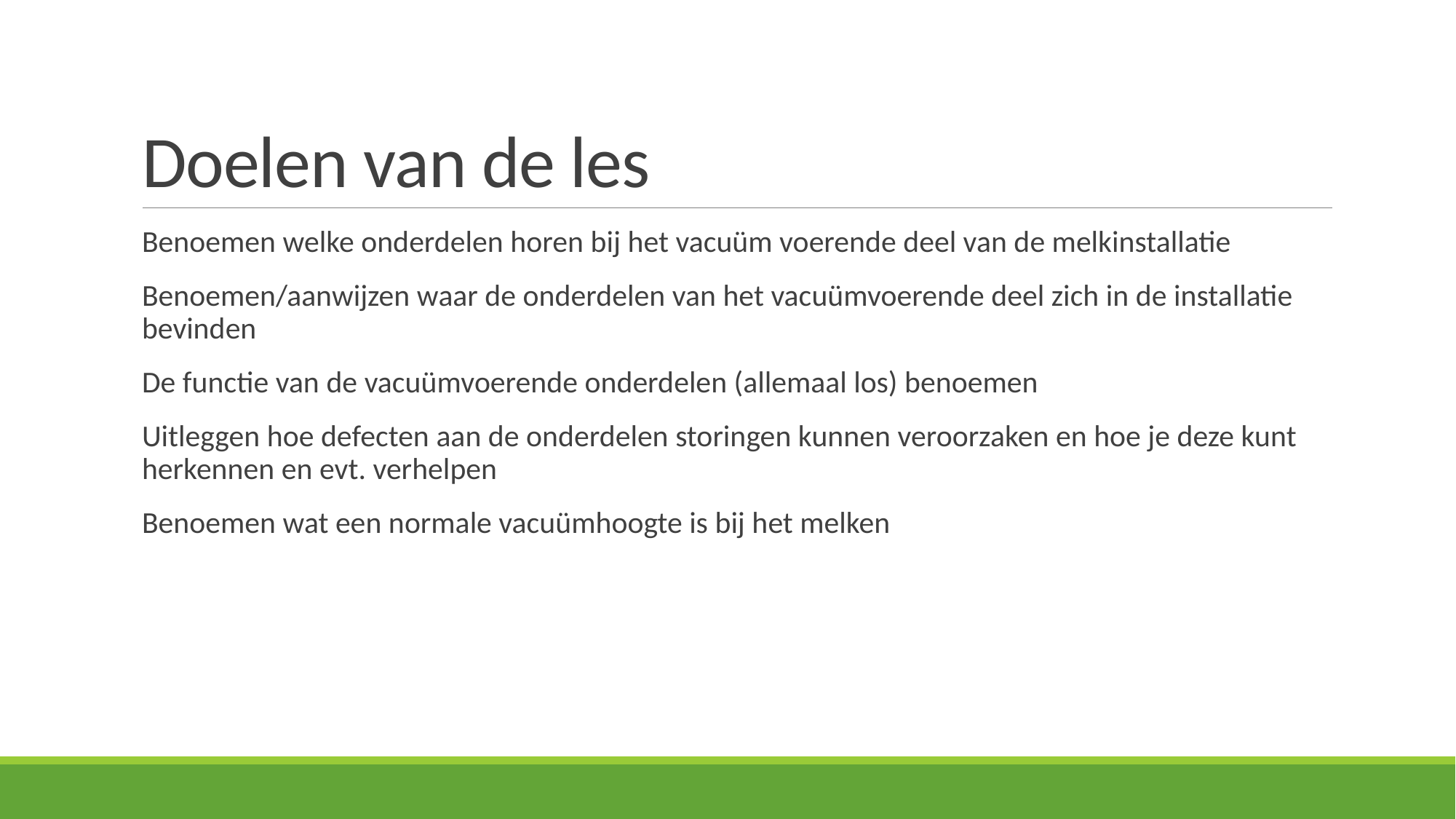

# Doelen van de les
Benoemen welke onderdelen horen bij het vacuüm voerende deel van de melkinstallatie
Benoemen/aanwijzen waar de onderdelen van het vacuümvoerende deel zich in de installatie bevinden
De functie van de vacuümvoerende onderdelen (allemaal los) benoemen
Uitleggen hoe defecten aan de onderdelen storingen kunnen veroorzaken en hoe je deze kunt herkennen en evt. verhelpen
Benoemen wat een normale vacuümhoogte is bij het melken